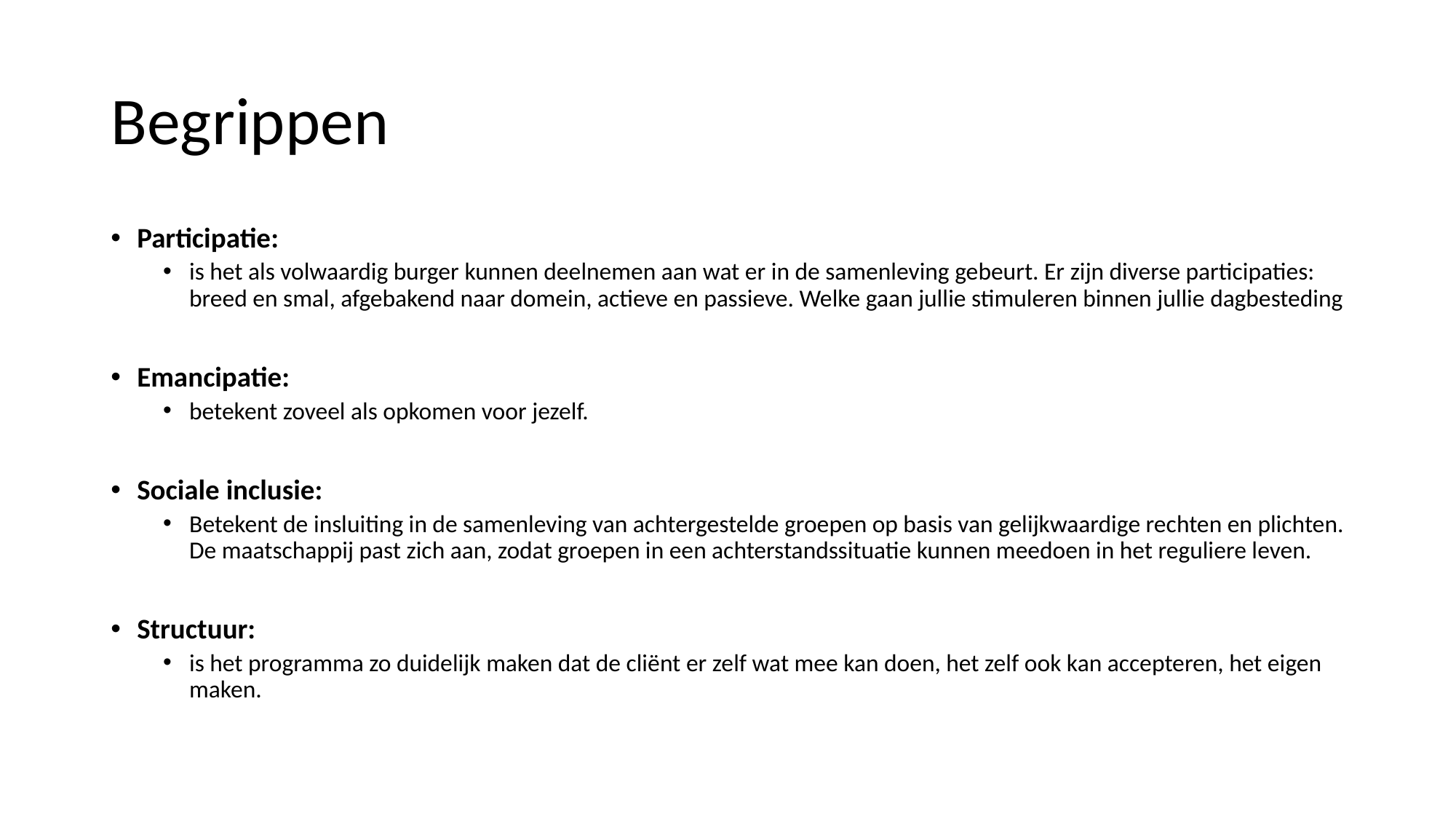

# Begrippen
Participatie:
is het als volwaardig burger kunnen deelnemen aan wat er in de samenleving gebeurt. Er zijn diverse participaties: breed en smal, afgebakend naar domein, actieve en passieve. Welke gaan jullie stimuleren binnen jullie dagbesteding

Emancipatie:
betekent zoveel als opkomen voor jezelf.

Sociale inclusie:
Betekent de insluiting in de samenleving van achtergestelde groepen op basis van gelijkwaardige rechten en plichten. De maatschappij past zich aan, zodat groepen in een achterstandssituatie kunnen meedoen in het reguliere leven.

Structuur:
is het programma zo duidelijk maken dat de cliënt er zelf wat mee kan doen, het zelf ook kan accepteren, het eigen maken.